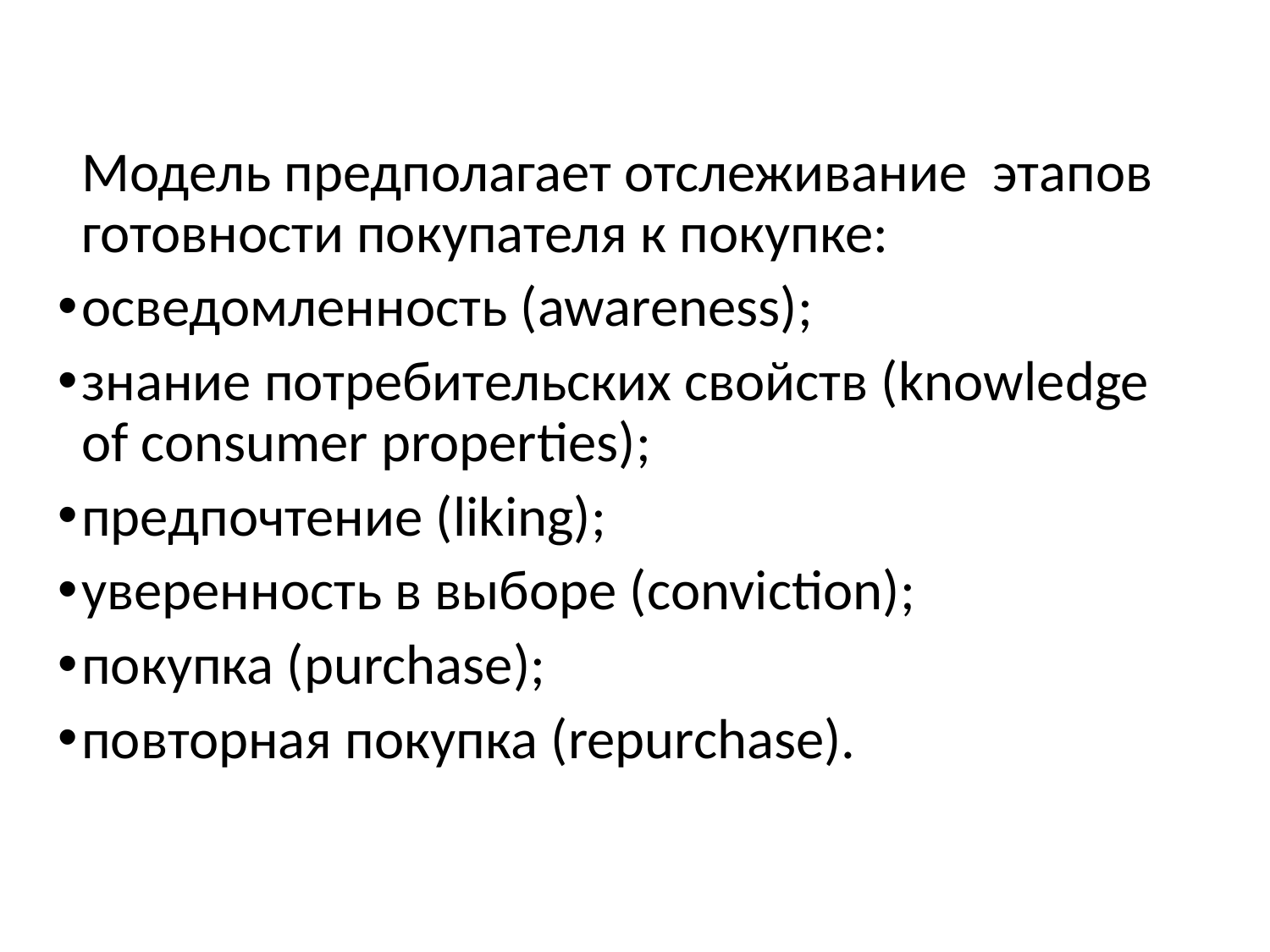

Модель предполагает отслеживание  этапов готовности покупателя к покупке:
осведомленность (awareness);
знание потребительских свойств (knowledge of consumer properties);
предпочтение (liking);
уверенность в выборе (conviction);
покупка (purchase);
повторная покупка (repurchase).